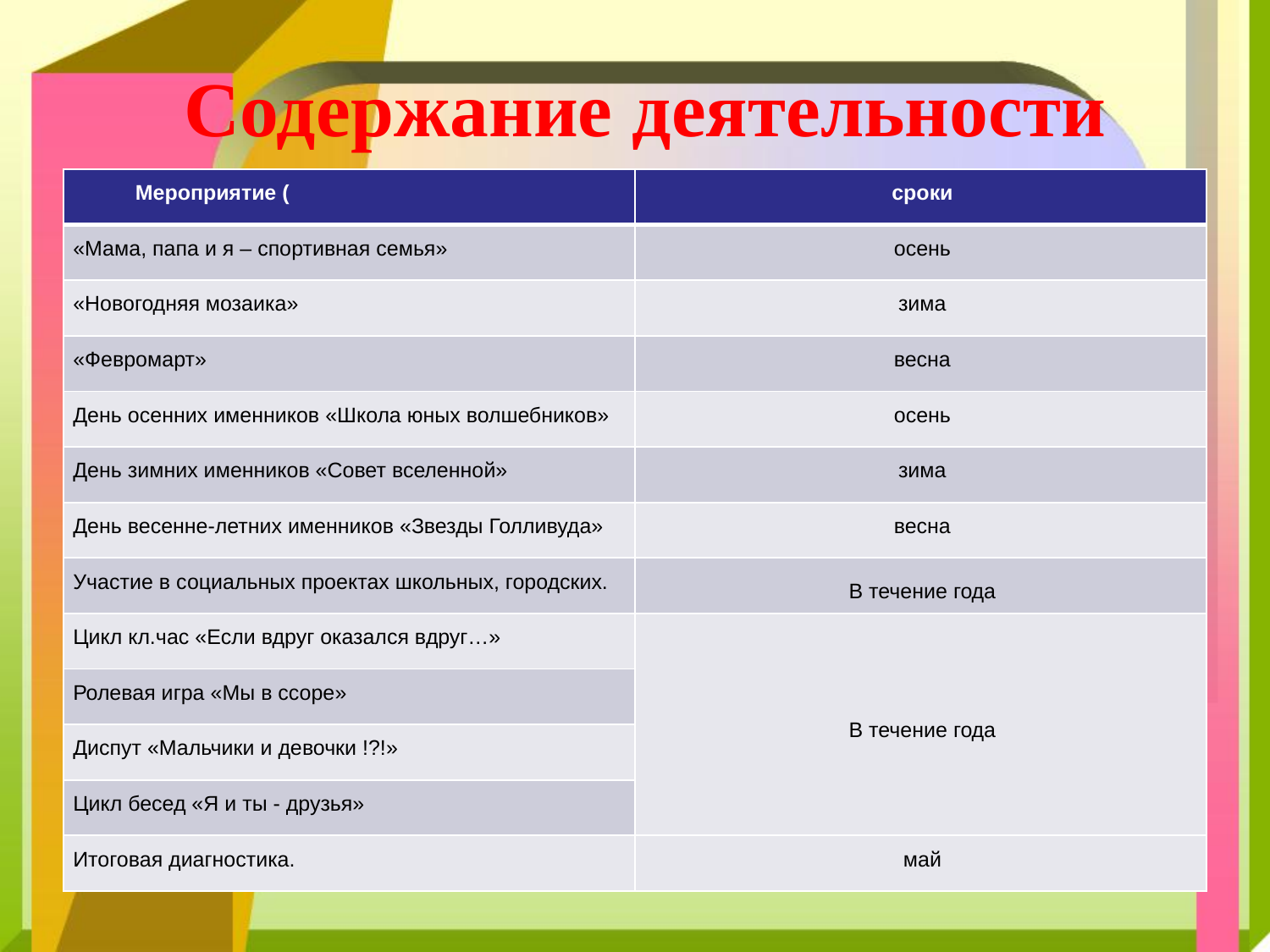

# Содержание деятельности
| Мероприятие ( | сроки |
| --- | --- |
| «Мама, папа и я – спортивная семья» | осень |
| «Новогодняя мозаика» | зима |
| «Февромарт» | весна |
| День осенних именников «Школа юных волшебников» | осень |
| День зимних именников «Совет вселенной» | зима |
| День весенне-летних именников «Звезды Голливуда» | весна |
| Участие в социальных проектах школьных, городских. | В течение года |
| Цикл кл.час «Если вдруг оказался вдруг…» | В течение года |
| Ролевая игра «Мы в ссоре» |  |
| Диспут «Мальчики и девочки !?!» |  |
| Цикл бесед «Я и ты - друзья» |  |
| Итоговая диагностика. | май |